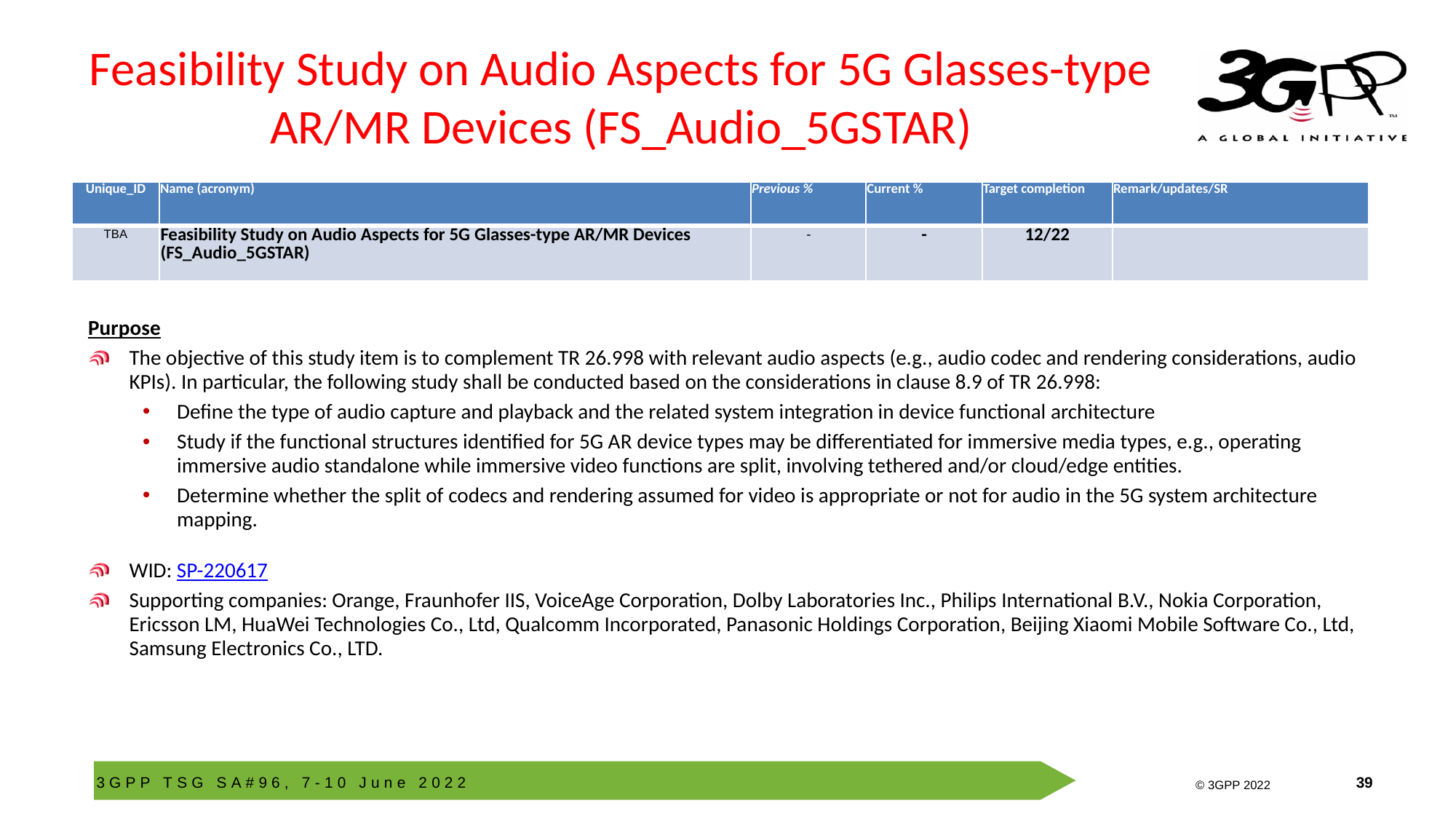

# Feasibility Study on Audio Aspects for 5G Glasses-type AR/MR Devices (FS_Audio_5GSTAR)
| Unique\_ID | Name (acronym) | Previous % | Current % | Target completion | Remark/updates/SR |
| --- | --- | --- | --- | --- | --- |
| TBA | Feasibility Study on Audio Aspects for 5G Glasses-type AR/MR Devices (FS\_Audio\_5GSTAR) | - | - | 12/22 |  |
Purpose
The objective of this study item is to complement TR 26.998 with relevant audio aspects (e.g., audio codec and rendering considerations, audio KPIs). In particular, the following study shall be conducted based on the considerations in clause 8.9 of TR 26.998:
Define the type of audio capture and playback and the related system integration in device functional architecture
Study if the functional structures identified for 5G AR device types may be differentiated for immersive media types, e.g., operating immersive audio standalone while immersive video functions are split, involving tethered and/or cloud/edge entities.
Determine whether the split of codecs and rendering assumed for video is appropriate or not for audio in the 5G system architecture mapping.

WID: SP-220617
Supporting companies: Orange, Fraunhofer IIS, VoiceAge Corporation, Dolby Laboratories Inc., Philips International B.V., Nokia Corporation, Ericsson LM, HuaWei Technologies Co., Ltd, Qualcomm Incorporated, Panasonic Holdings Corporation, Beijing Xiaomi Mobile Software Co., Ltd, Samsung Electronics Co., LTD.